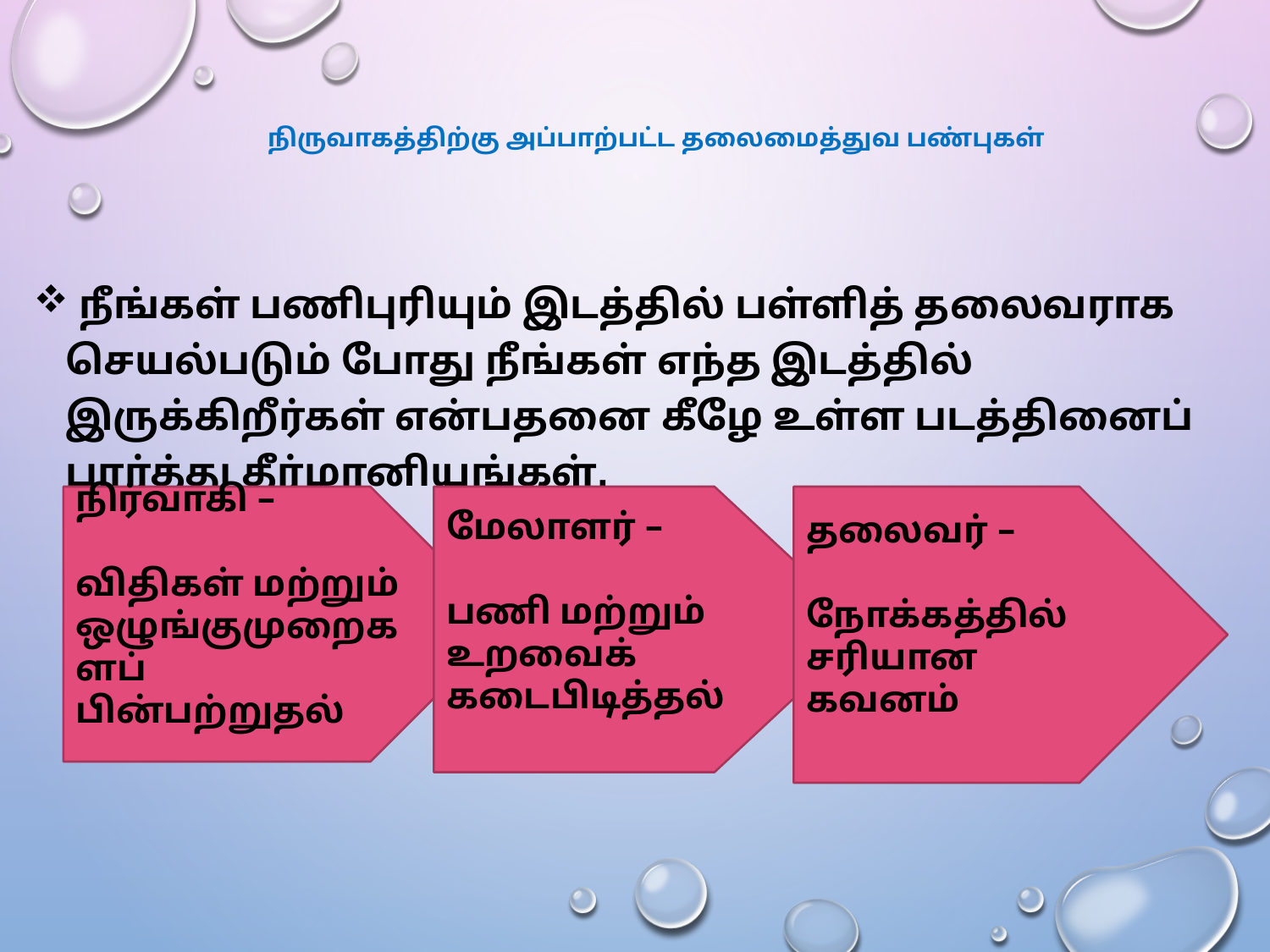

# நிருவாகத்திற்கு அப்பாற்பட்ட தலைமைத்துவ பண்புகள்
 நீங்கள் பணிபுரியும் இடத்தில் பள்ளித் தலைவராக செயல்படும் போது நீங்கள் எந்த இடத்தில் இருக்கிறீர்கள் என்பதனை கீழே உள்ள படத்தினைப் பார்த்து தீர்மானியுங்கள்.

நிர்வாகி –

விதிகள் மற்றும் ஒழுங்குமுறைகளப்  பின்பற்றுதல்

மேலாளர் –

பணி மற்றும் உறவைக்
கடைபிடித்தல்

தலைவர் –

நோக்கத்தில்
சரியான கவனம்